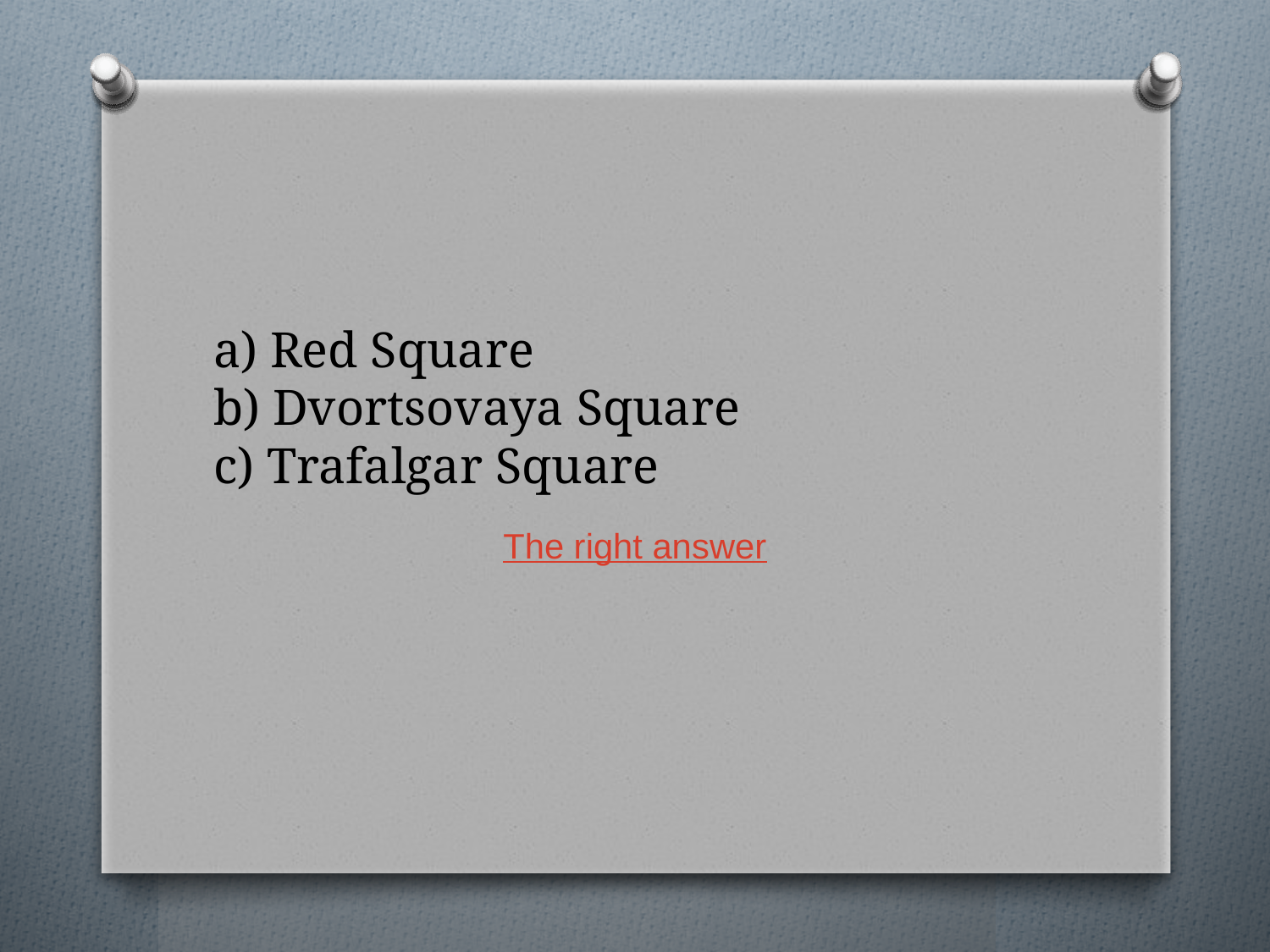

# a) Red Square b) Dvortsovaya Square c) Trafalgar Square
The right answer